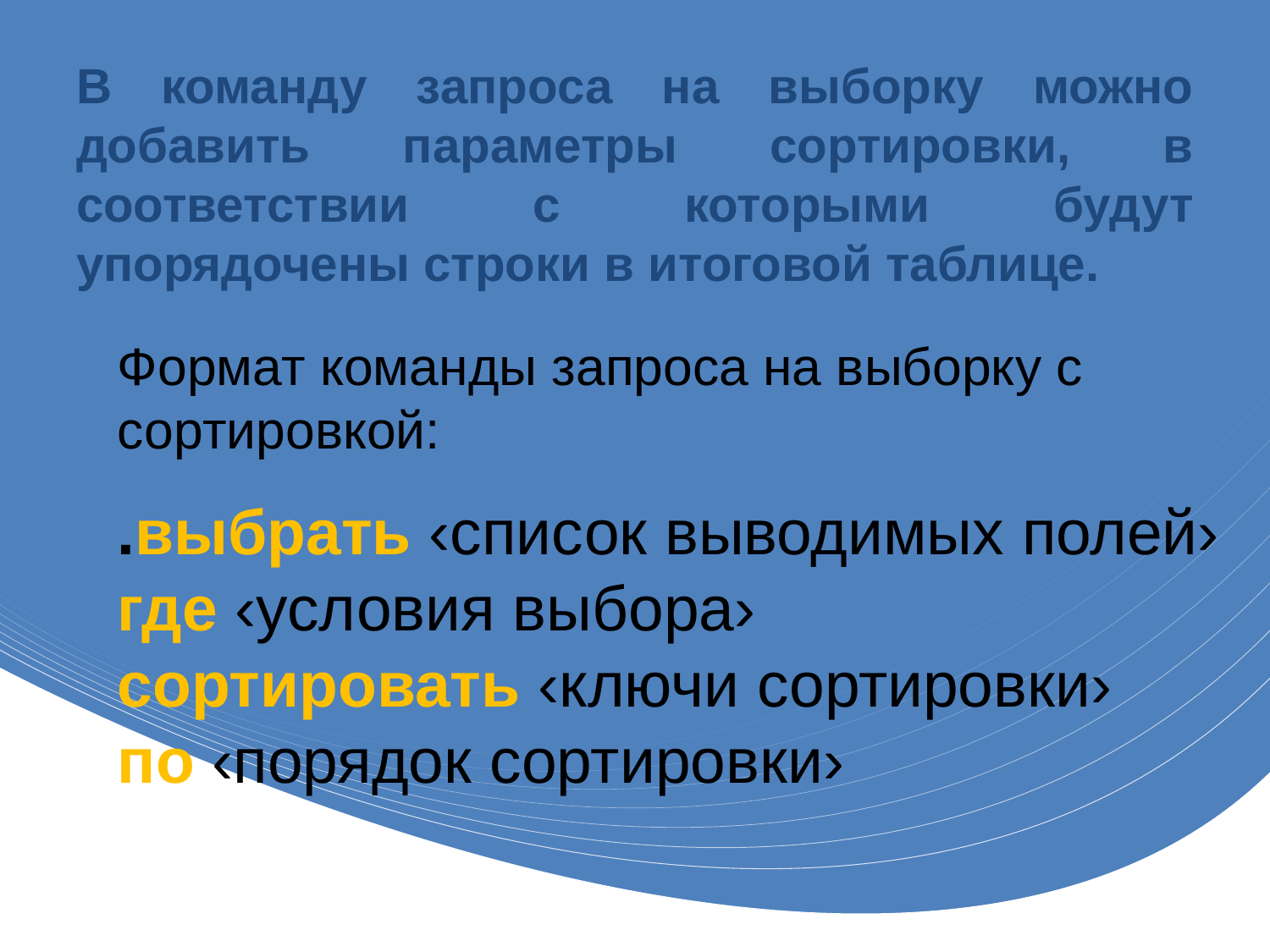

# В команду запроса на выборку можно добавить параметры сортировки, в соответствии с которыми будут упорядочены строки в итоговой таблице.
Формат команды запроса на выборку с сортировкой:
.выбрать ‹список выводимых полей› где ‹условия выбора›
сортировать ‹ключи сортировки›
по ‹порядок сортировки›